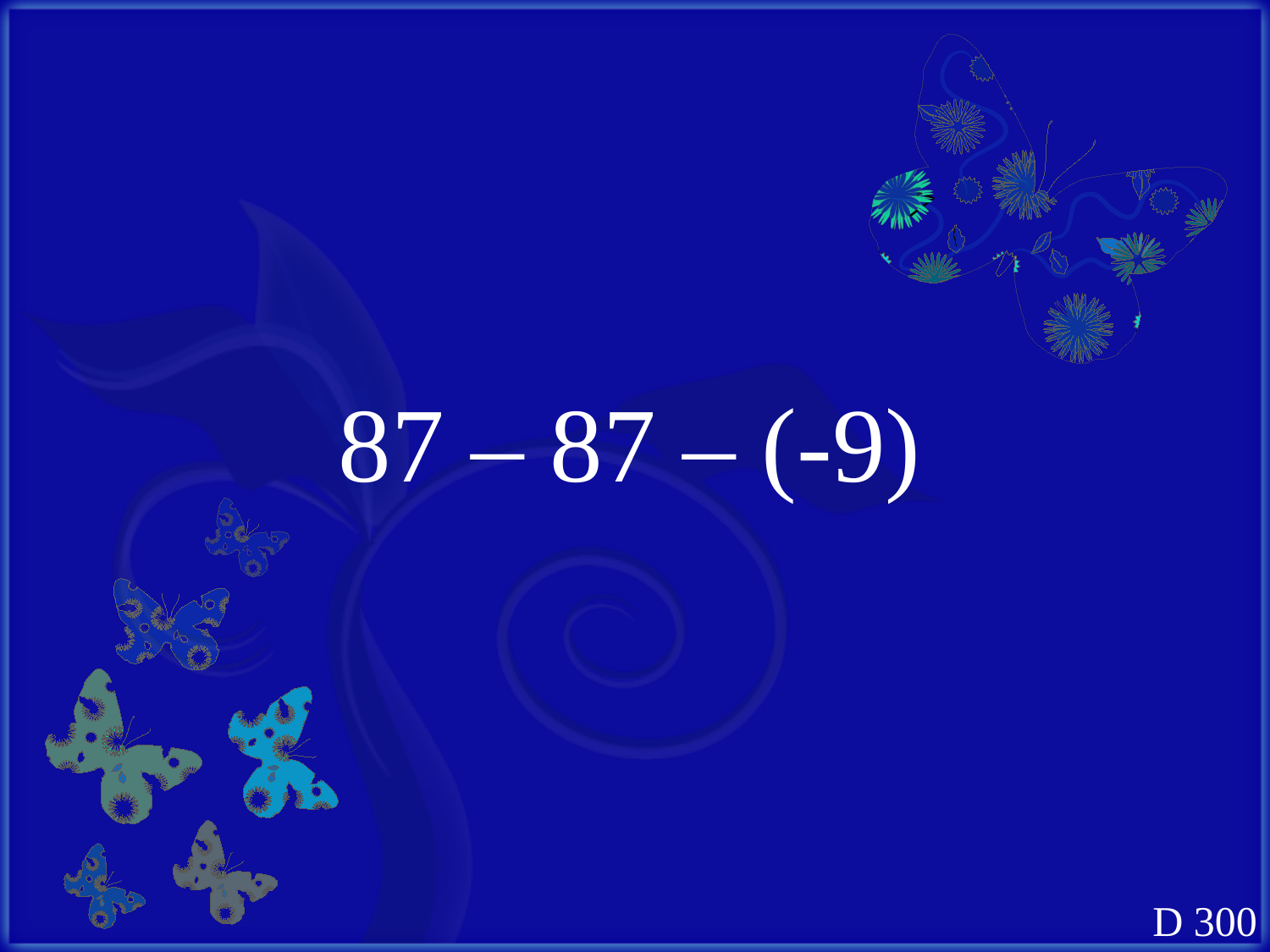

87 – 87 – (-9)
D 300